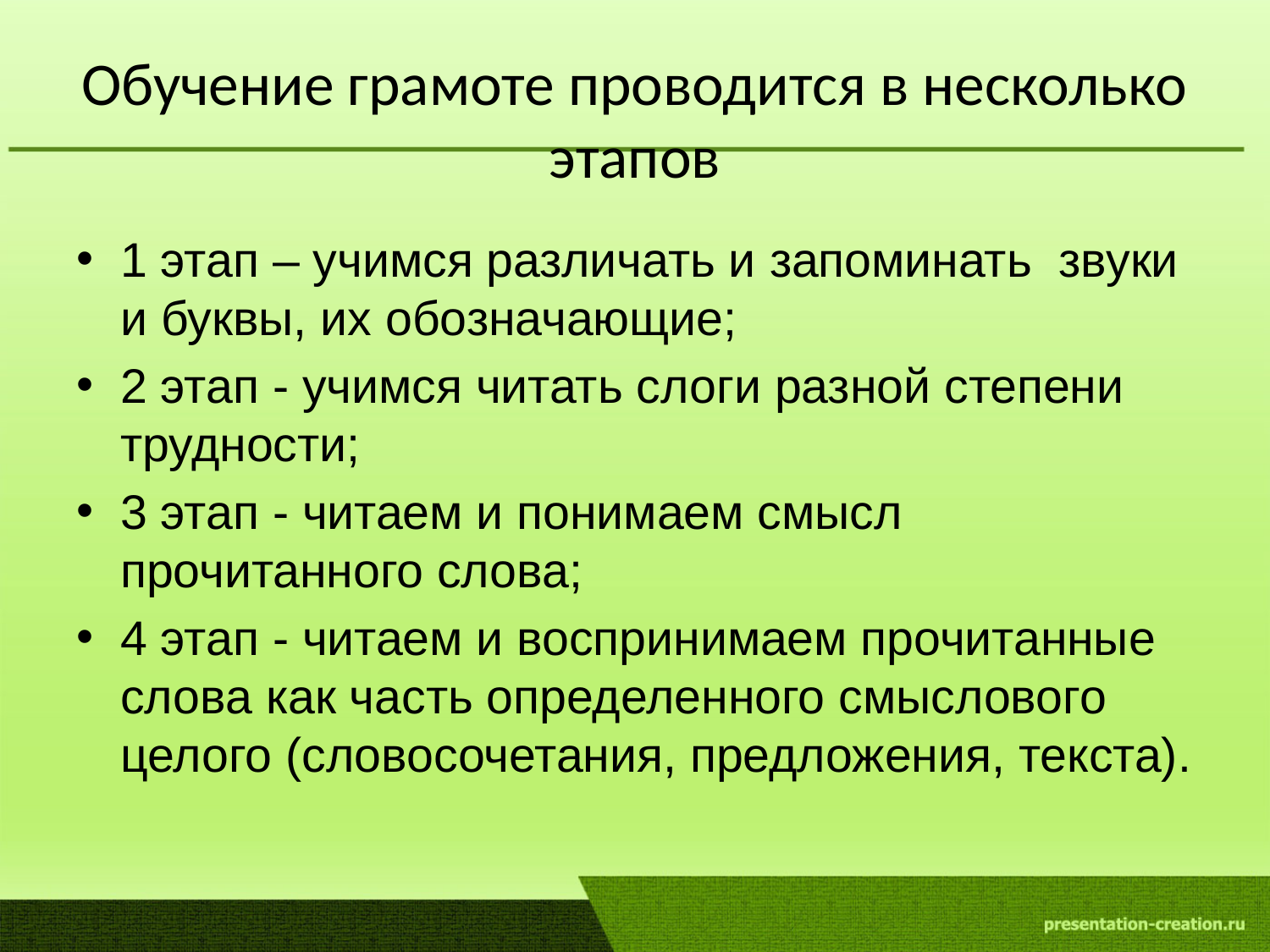

# Обучение грамоте проводится в несколько этапов
1 этап – учимся различать и запоминать  звуки и буквы, их обозначающие;
2 этап - учимся читать слоги разной степени трудности;
3 этап - читаем и понимаем смысл прочитанного слова;
4 этап - читаем и воспринимаем прочитанные слова как часть определенного смыслового целого (словосочетания, предложения, текста).